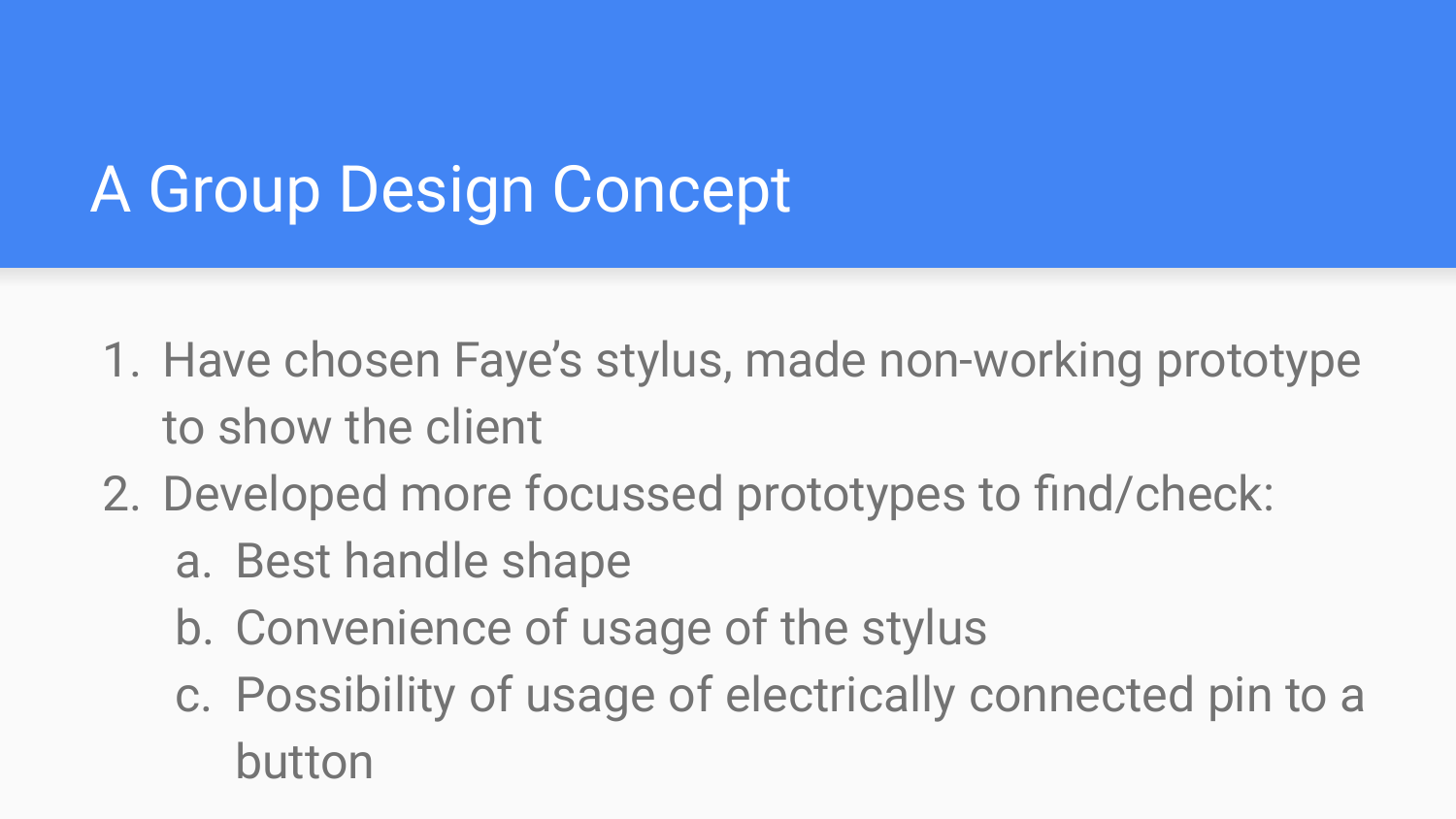

# A Group Design Concept
Have chosen Faye’s stylus, made non-working prototype to show the client
Developed more focussed prototypes to find/check:
Best handle shape
Convenience of usage of the stylus
Possibility of usage of electrically connected pin to a button